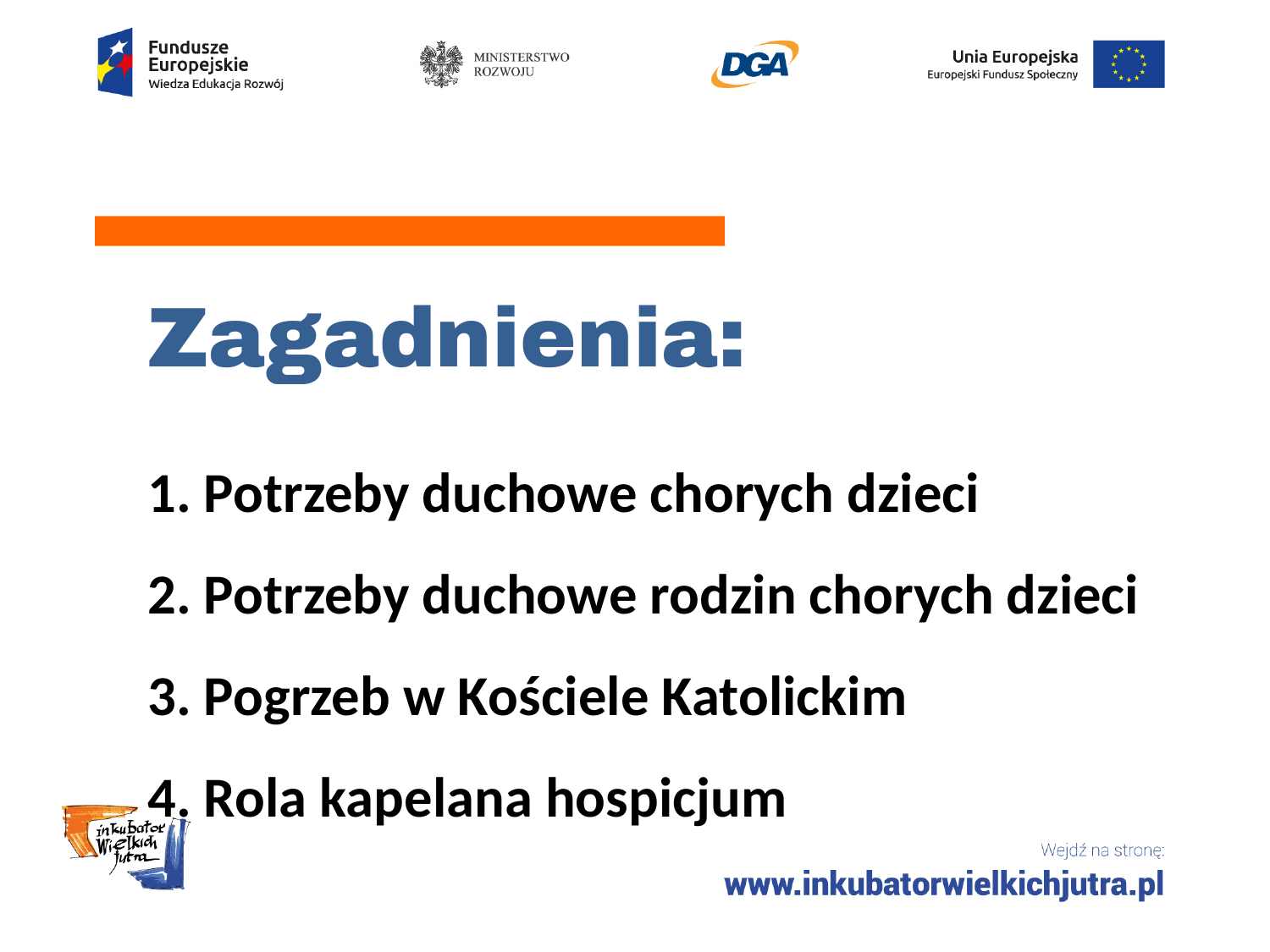

Zagadnienia:
1. Potrzeby duchowe chorych dzieci
2. Potrzeby duchowe rodzin chorych dzieci
3. Pogrzeb w Kościele Katolickim
4. Rola kapelana hospicjum